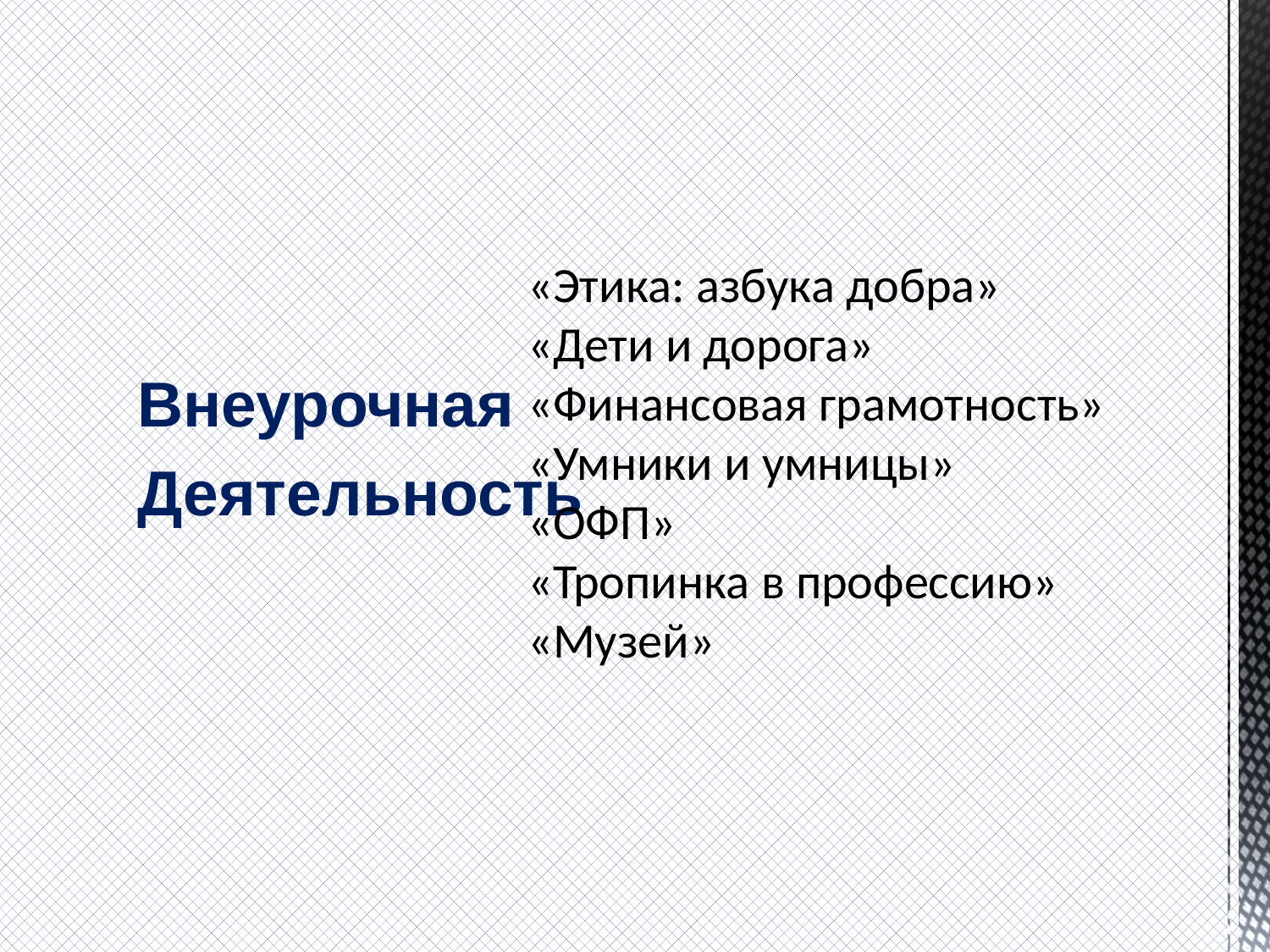

# «Этика: азбука добра» «Дети и дорога» «Финансовая грамотность» «Умники и умницы» «ОФП» «Тропинка в профессию» «Музей»
Внеурочная
Деятельность